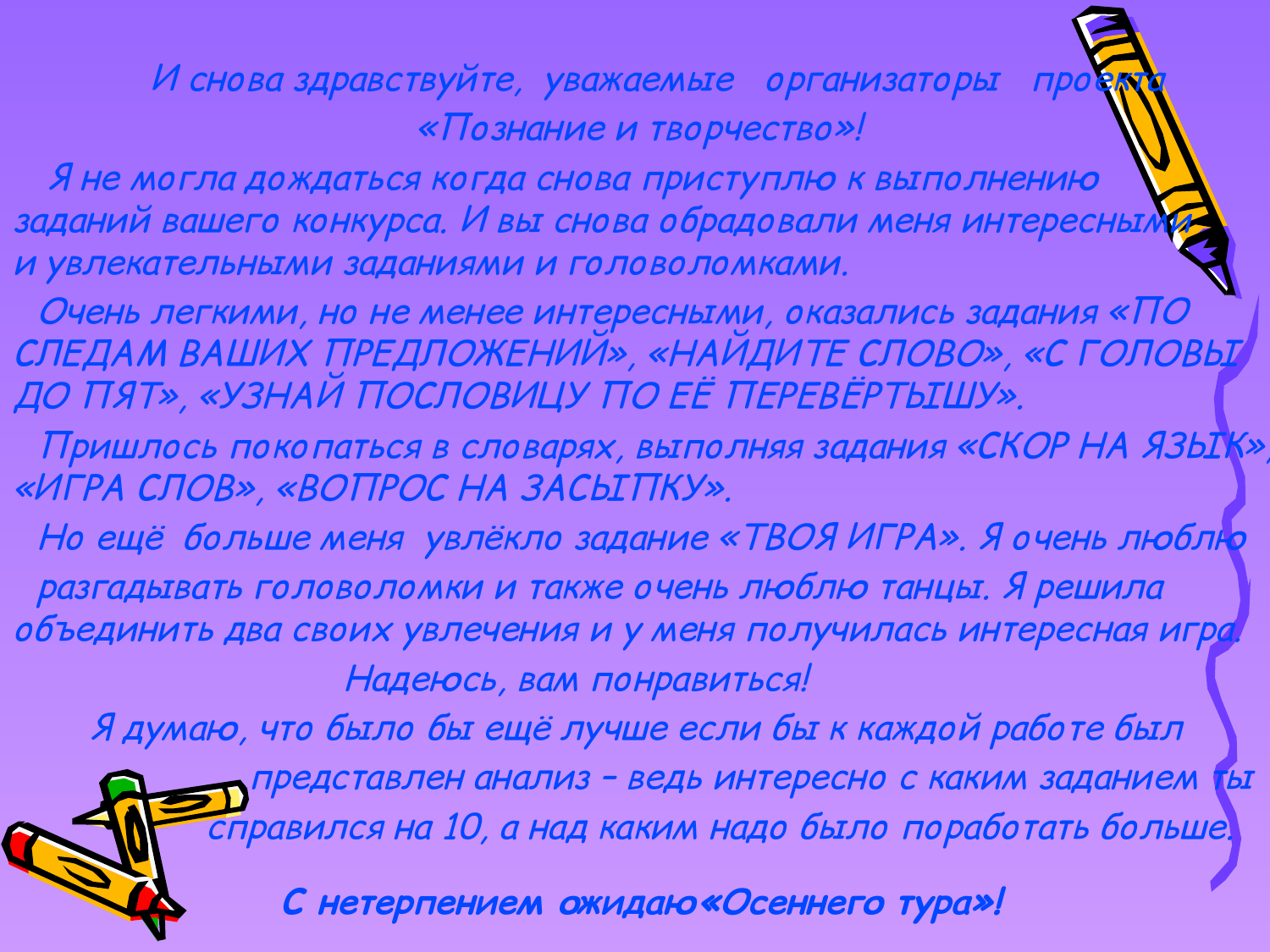

И снова здравствуйте,  уважаемые   организаторы   проекта
«Познание и творчество»!
 Я не могла дождаться когда снова приступлю к выполнению      заданий вашего конкурса. И вы снова обрадовали меня интересными        и увлекательными заданиями и головоломками.
Очень легкими, но не менее интересными, оказались задания «ПО СЛЕДАМ ВАШИХ ПРЕДЛОЖЕНИЙ», «НАЙДИТЕ СЛОВО», «С ГОЛОВЫ ДО ПЯТ», «УЗНАЙ ПОСЛОВИЦУ ПО ЕЁ ПЕРЕВЁРТЫШУ».
Пришлось покопаться в словарях, выполняя задания «СКОР НА ЯЗЫК», «ИГРА СЛОВ», «ВОПРОС НА ЗАСЫПКУ».
Но ещё  больше меня  увлёкло задание «ТВОЯ ИГРА». Я очень люблю
разгадывать головоломки и также очень люблю танцы. Я решила объединить два своих увлечения и у меня получилась интересная игра.
                             Надеюсь, вам понравиться!
     Я думаю, что было бы ещё лучше если бы к каждой работе был
                    представлен анализ – ведь интересно с каким заданием ты
                справился на 10, а над каким надо было поработать больше.

С нетерпением ожидаю «Осеннего тура»!